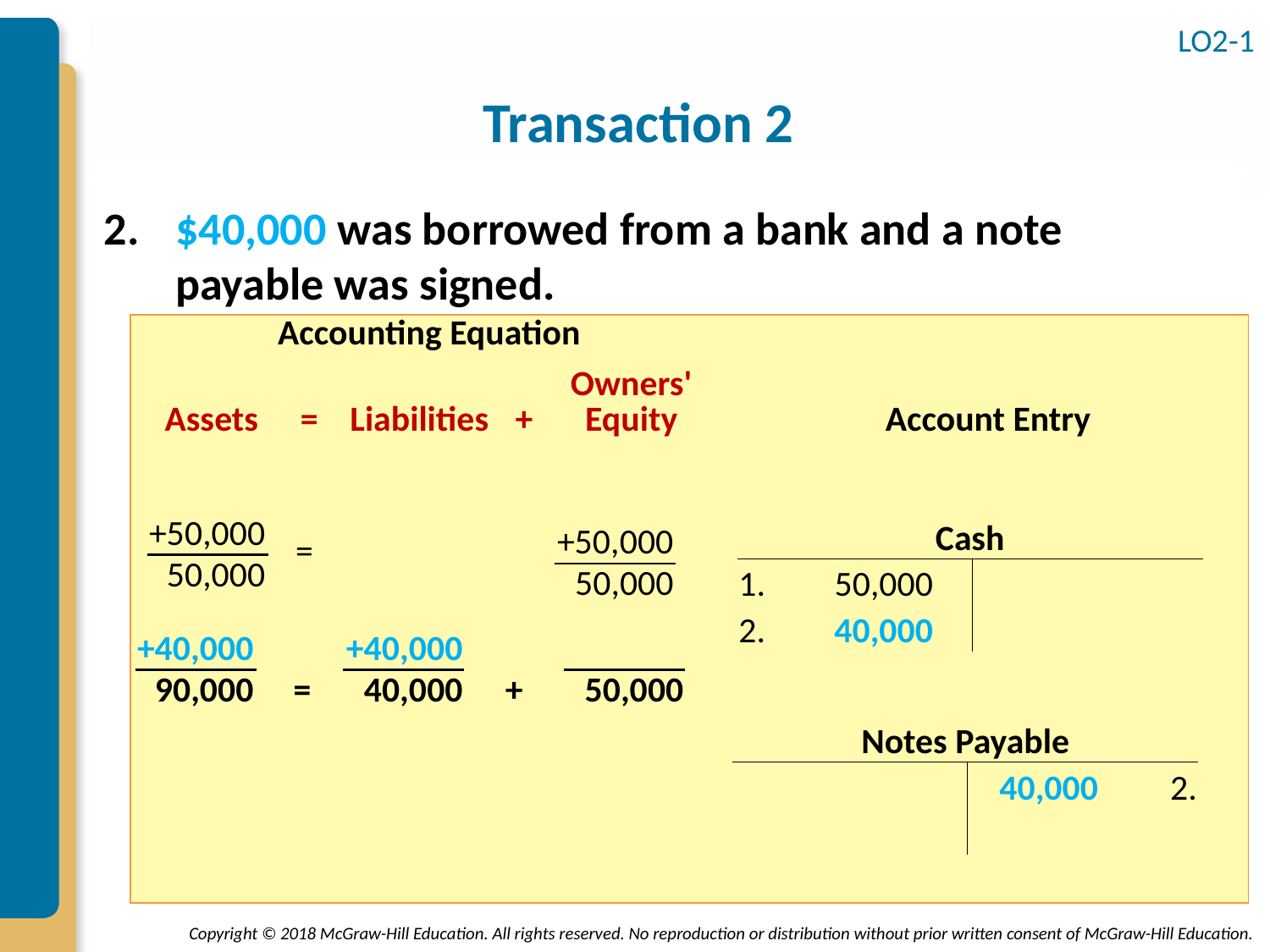

LO2-1
# Transaction 2

$40,000 was borrowed from a bank and a note payable was signed.

| Accounting Equation |  |  |  |  |  |  |  |  |  |  |
| --- | --- | --- | --- | --- | --- | --- | --- | --- | --- | --- |
| Assets |  | = | Liabilities |  | + | Owners' Equity |  | Account Entry |  |  |
|  |  |  |  |  |  |  |  |  |  |  |
|  |  |  |  |  |  |  |  |  |  |  |
|  |  |  |  |  |  |  |  |  |  |  |
|  |  |  |  |  |  |  |  |  |  |  |
|  |  |  |  |  |  |  |  |  |  |  |
|  |  |  |  |  |  |  |  |  |  |  |
|  |  |  |  |  |  |  |  |  |  |  |
|  |  |  |  |  |  |  |  |  |  |  |
|  |  |  |  |  |  |  |  |  |  |  |
|  |  |  |  |  |  |  |  |  |  |  |
|  |  |  |  |  |  |  |  |  |  |  |
+50,000
50,000
=
+50,000
50,000
| Cash |  |  |  |  |
| --- | --- | --- | --- | --- |
| 1. | 50,000 |  |  |  |
| 2. | 40,000 |  |  |  |
+40,000
90,000
=
+40,000
40,000
+
50,000
| Notes Payable |  |  |  |  |
| --- | --- | --- | --- | --- |
|  |  |  | 40,000 | 2. |
|  |  |  |  |  |